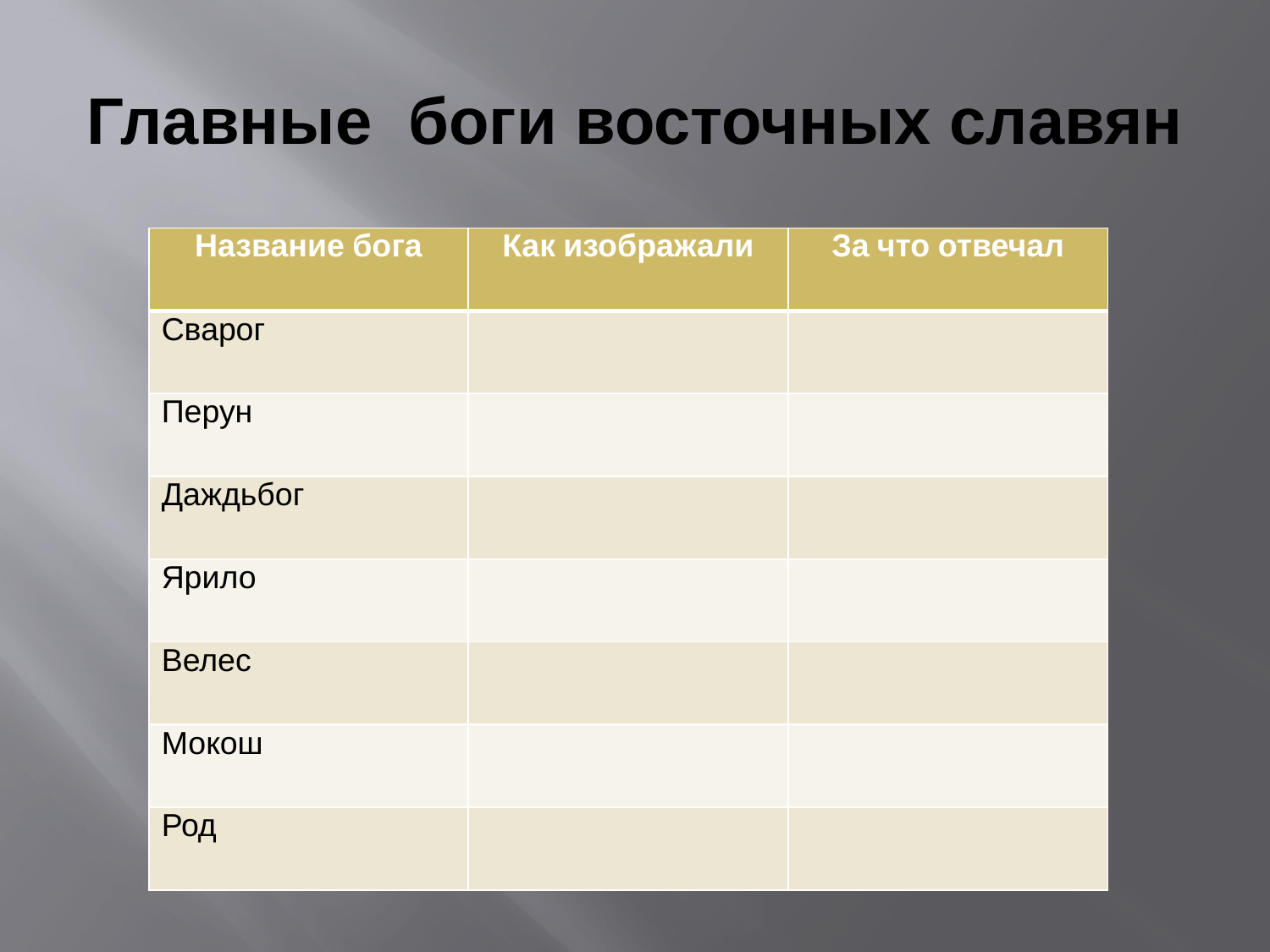

# Главные  боги восточных славян
| Название бога | Как изображали | За что отвечал |
| --- | --- | --- |
| Сварог |  |  |
| Перун |  |  |
| Даждьбог |  |  |
| Ярило |  |  |
| Велес |  |  |
| Мокош |  |  |
| Род |  |  |